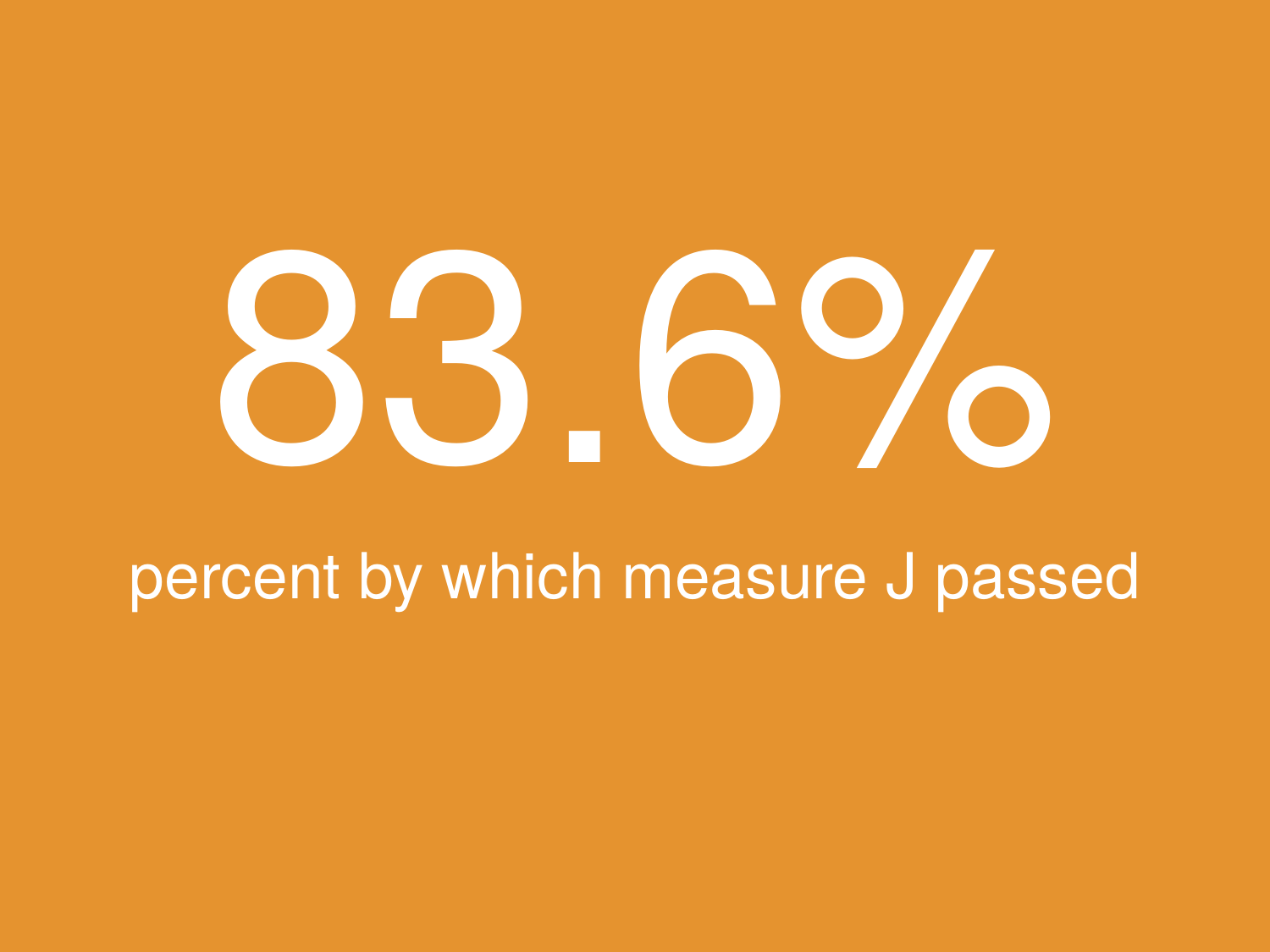

83.6%
# percent by which measure J passed